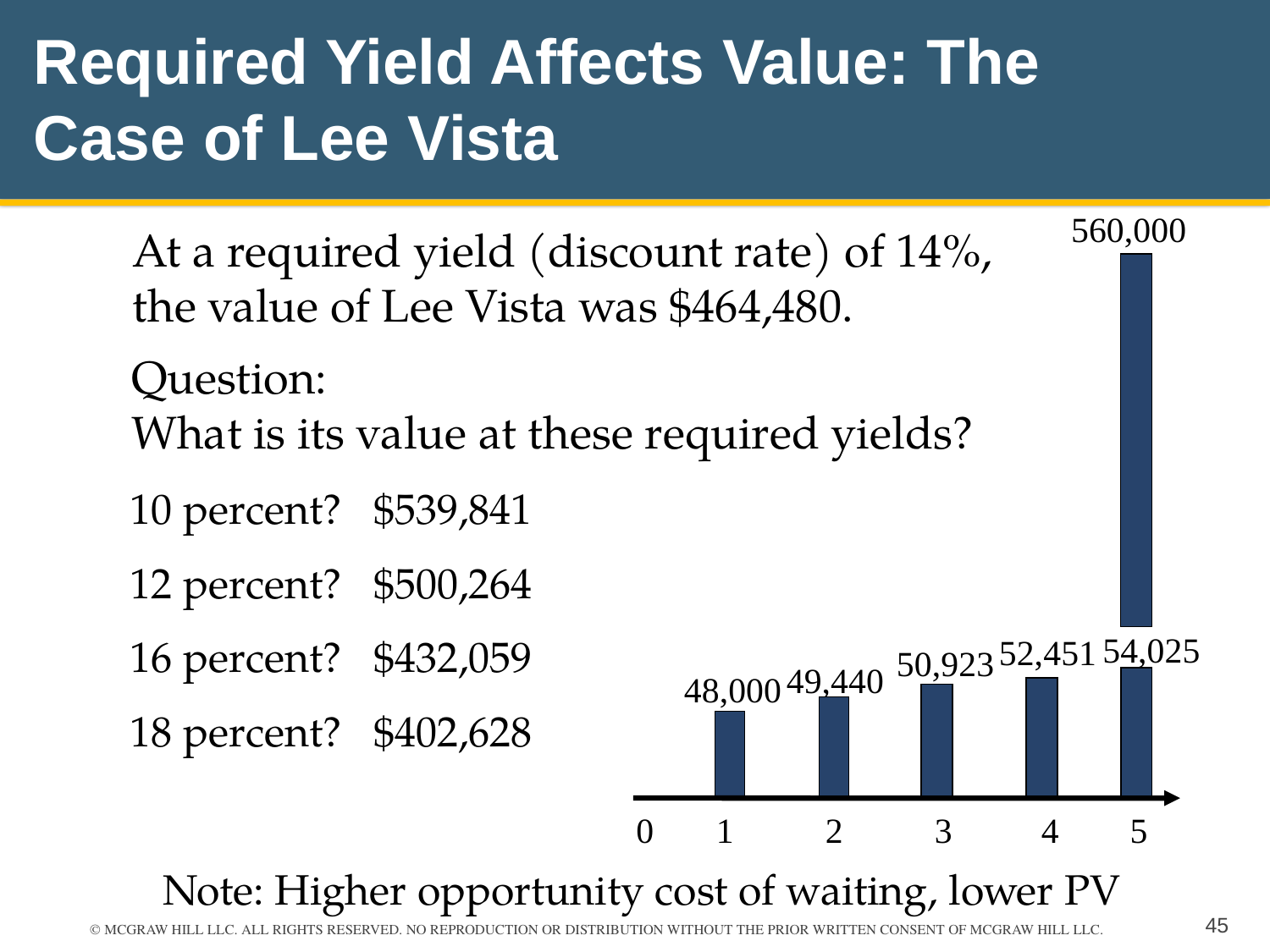

# Required Yield Affects Value: The Case of Lee Vista
560,000

52,451
50,923
49,440
48,000

0       1	       2	     3          4        5
54,025
At a required yield (discount rate) of 14%,
the value of Lee Vista was $464,480.
Question:
What is its value at these required yields?
10 percent?
$539,841
12 percent?
$500,264
16 percent?
$432,059
18 percent?
$402,628
Note: Higher opportunity cost of waiting, lower PV
© MCGRAW HILL LLC. ALL RIGHTS RESERVED. NO REPRODUCTION OR DISTRIBUTION WITHOUT THE PRIOR WRITTEN CONSENT OF MCGRAW HILL LLC.
45